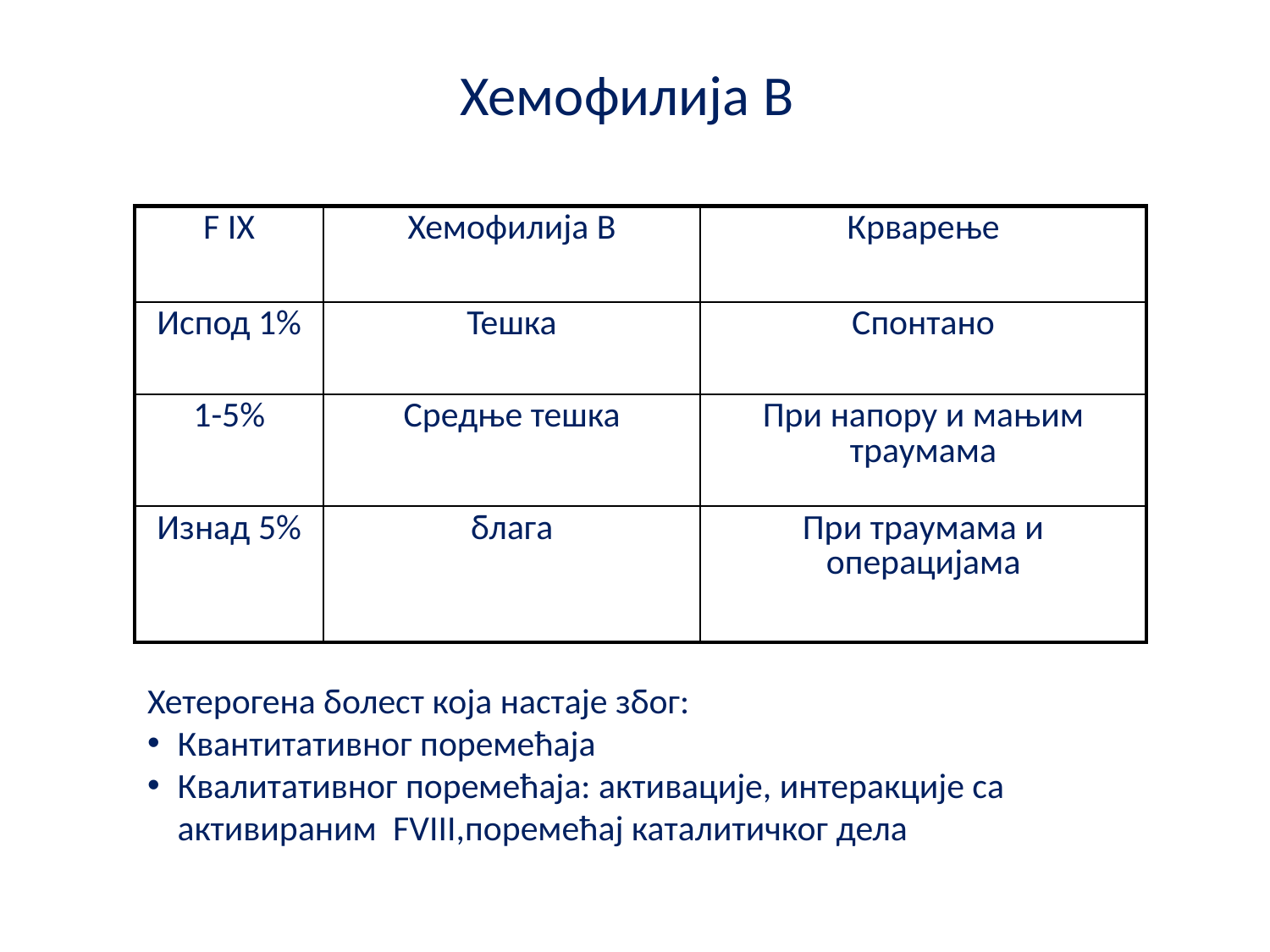

Хемофилија B
| F IX | Хемофилија B | Крварење |
| --- | --- | --- |
| Испод 1% | Тешка | Спонтано |
| 1-5% | Средње тешка | При напору и мањим траумама |
| Изнад 5% | блага | При траумама и операцијама |
Хетерогена болест која настаје због:
Квантитативног поремећаја
Квалитативног поремећаја: активације, интеракције са активираним  FVIII,поремећај каталитичког дела